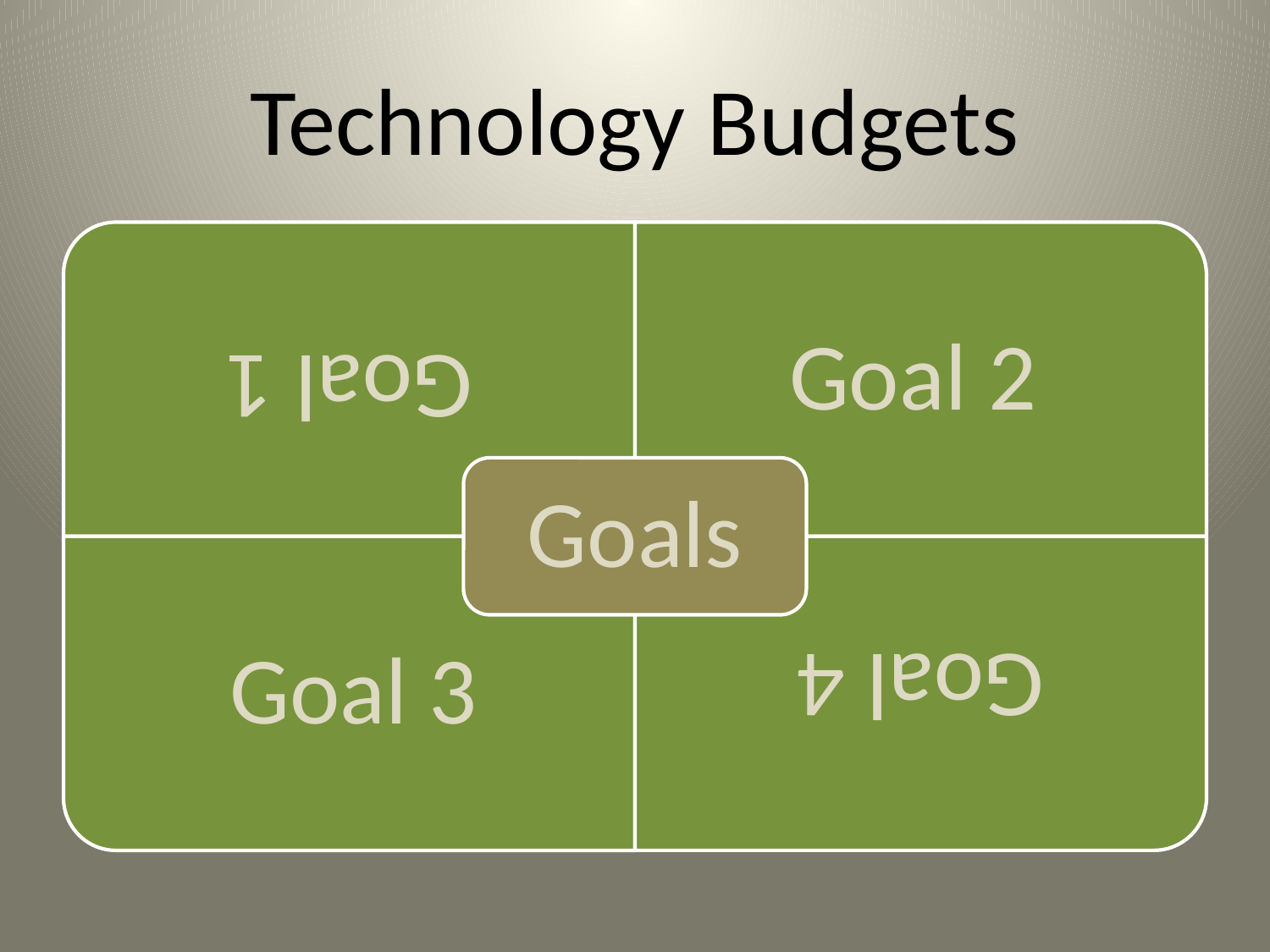

# Technology Budgets
Goal 1
Goal 2
Goal 3
Goal 4
Goals